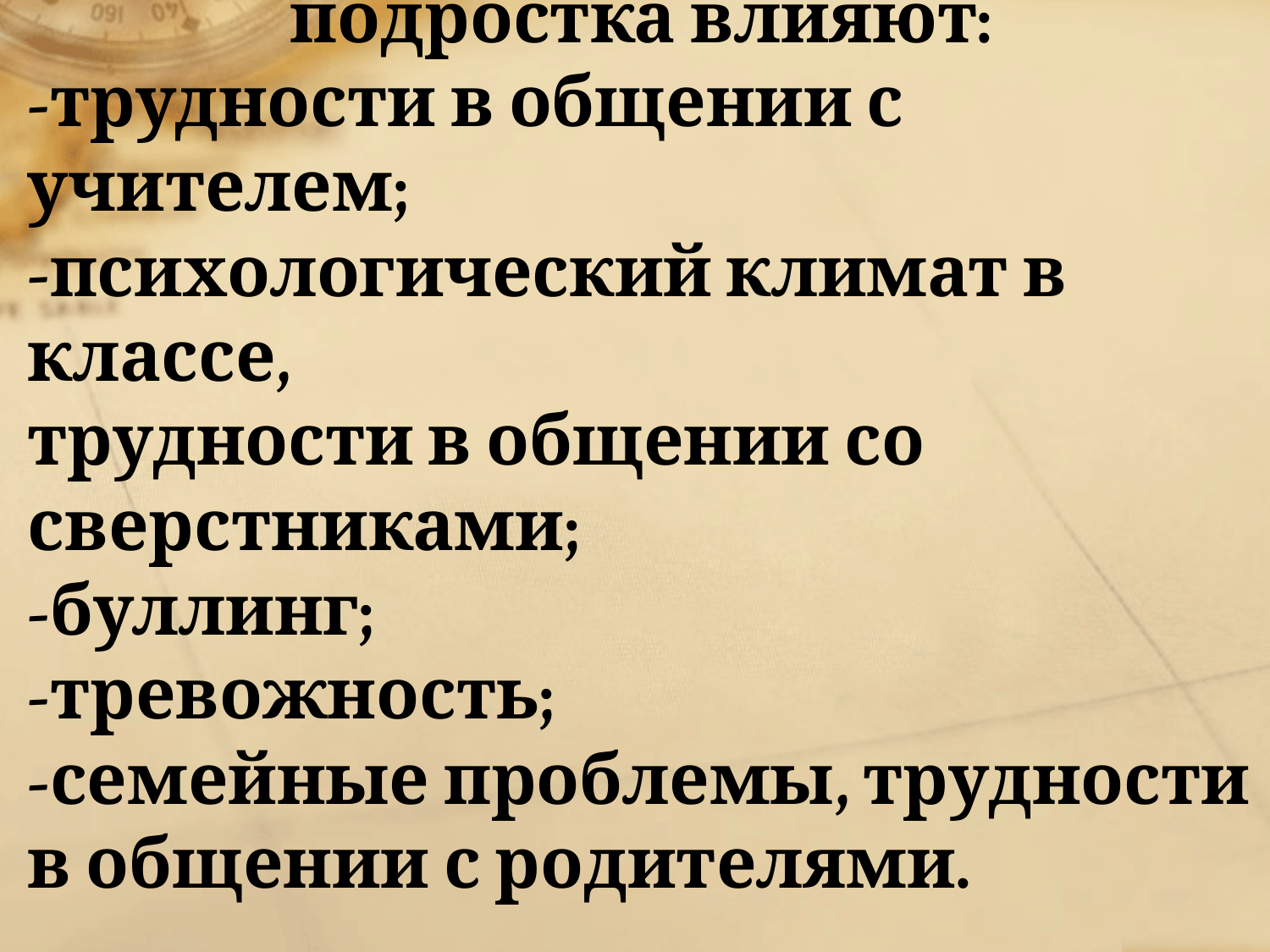

На мотивацию, например, у подростка влияют:
-трудности в общении с учителем;
-психологический климат в классе,
трудности в общении со сверстниками;
-буллинг;
-тревожность;
-семейные проблемы, трудности в общении с родителями.
#